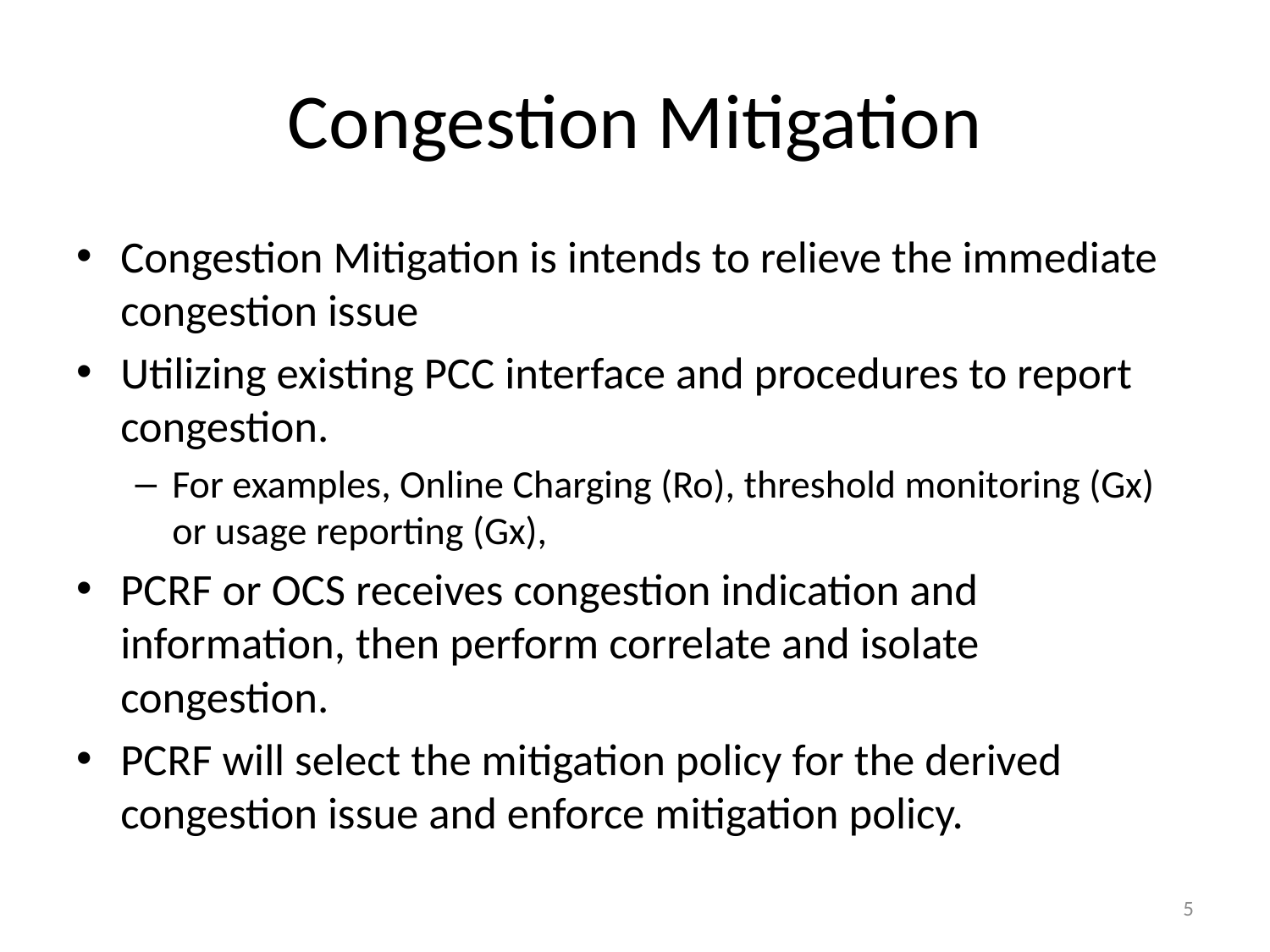

# Congestion Mitigation
Congestion Mitigation is intends to relieve the immediate congestion issue
Utilizing existing PCC interface and procedures to report congestion.
For examples, Online Charging (Ro), threshold monitoring (Gx) or usage reporting (Gx),
PCRF or OCS receives congestion indication and information, then perform correlate and isolate congestion.
PCRF will select the mitigation policy for the derived congestion issue and enforce mitigation policy.
5